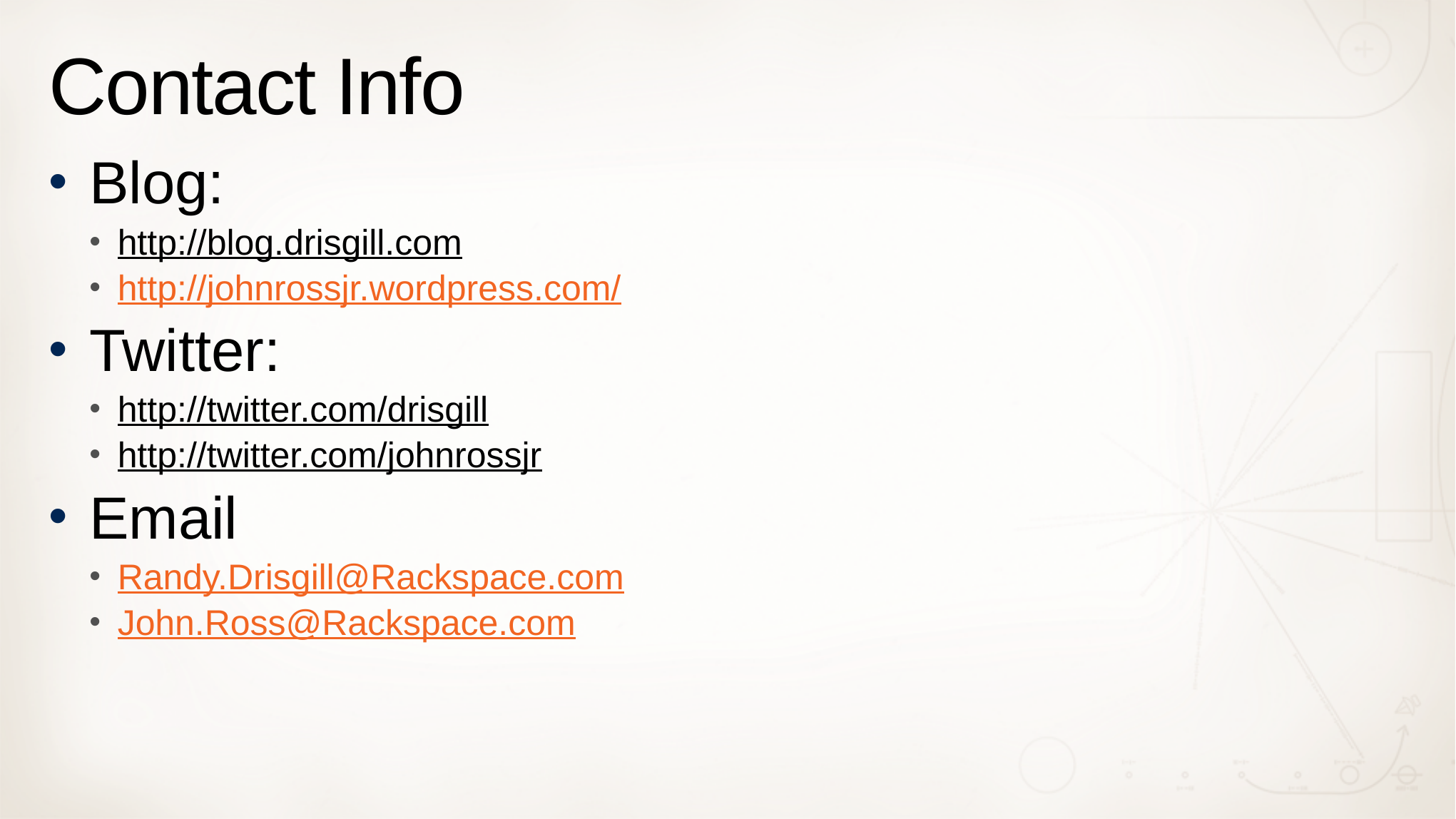

# Contact Info
Blog:
http://blog.drisgill.com
http://johnrossjr.wordpress.com/
Twitter:
http://twitter.com/drisgill
http://twitter.com/johnrossjr
Email
Randy.Drisgill@Rackspace.com
John.Ross@Rackspace.com